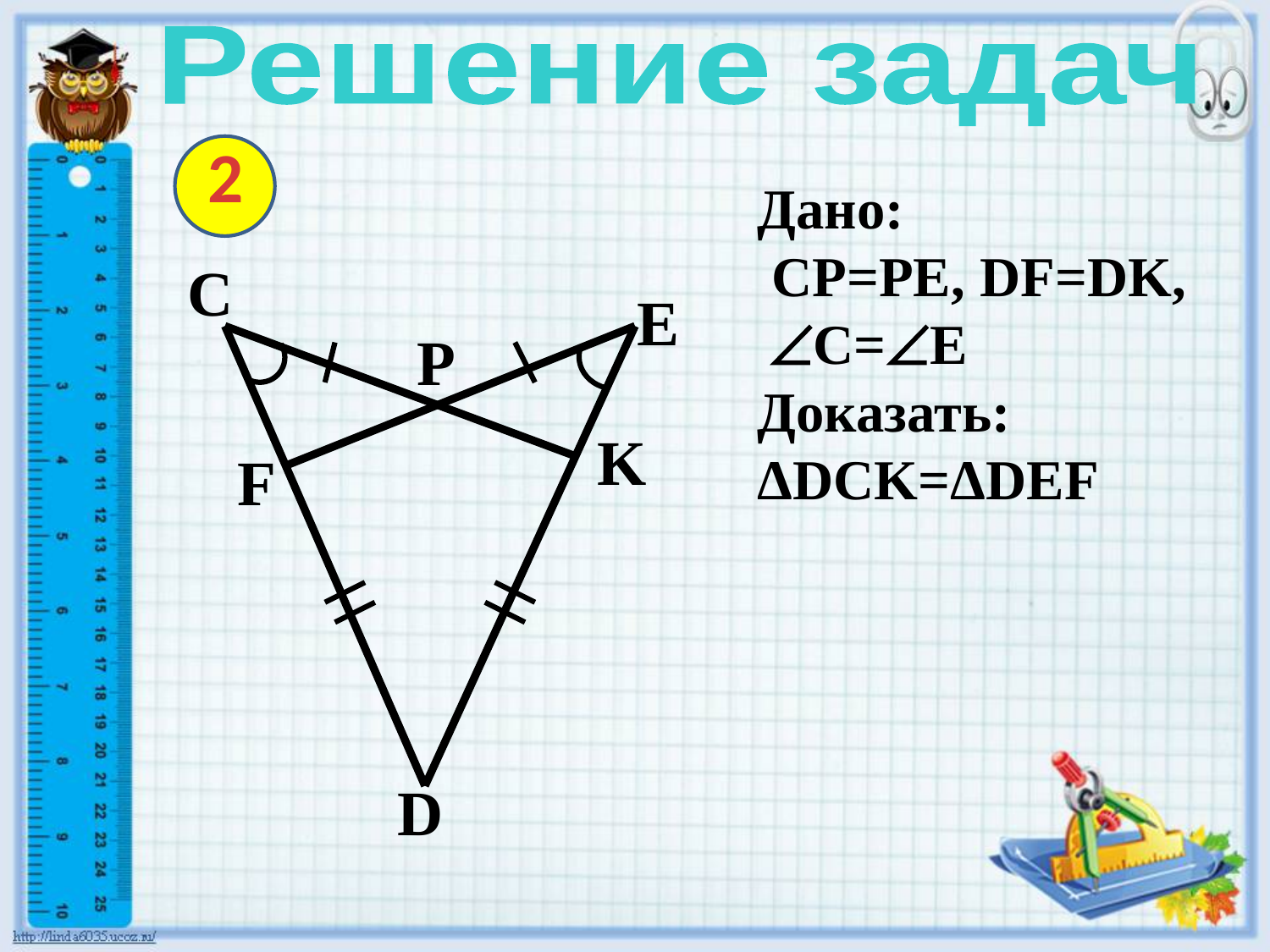

Решение задач
2

Дано:
 CP=PE, DF=DK,
 ∠C=∠Е
Доказать:
ΔDCK=ΔDEF
C
E
P
K
F
D